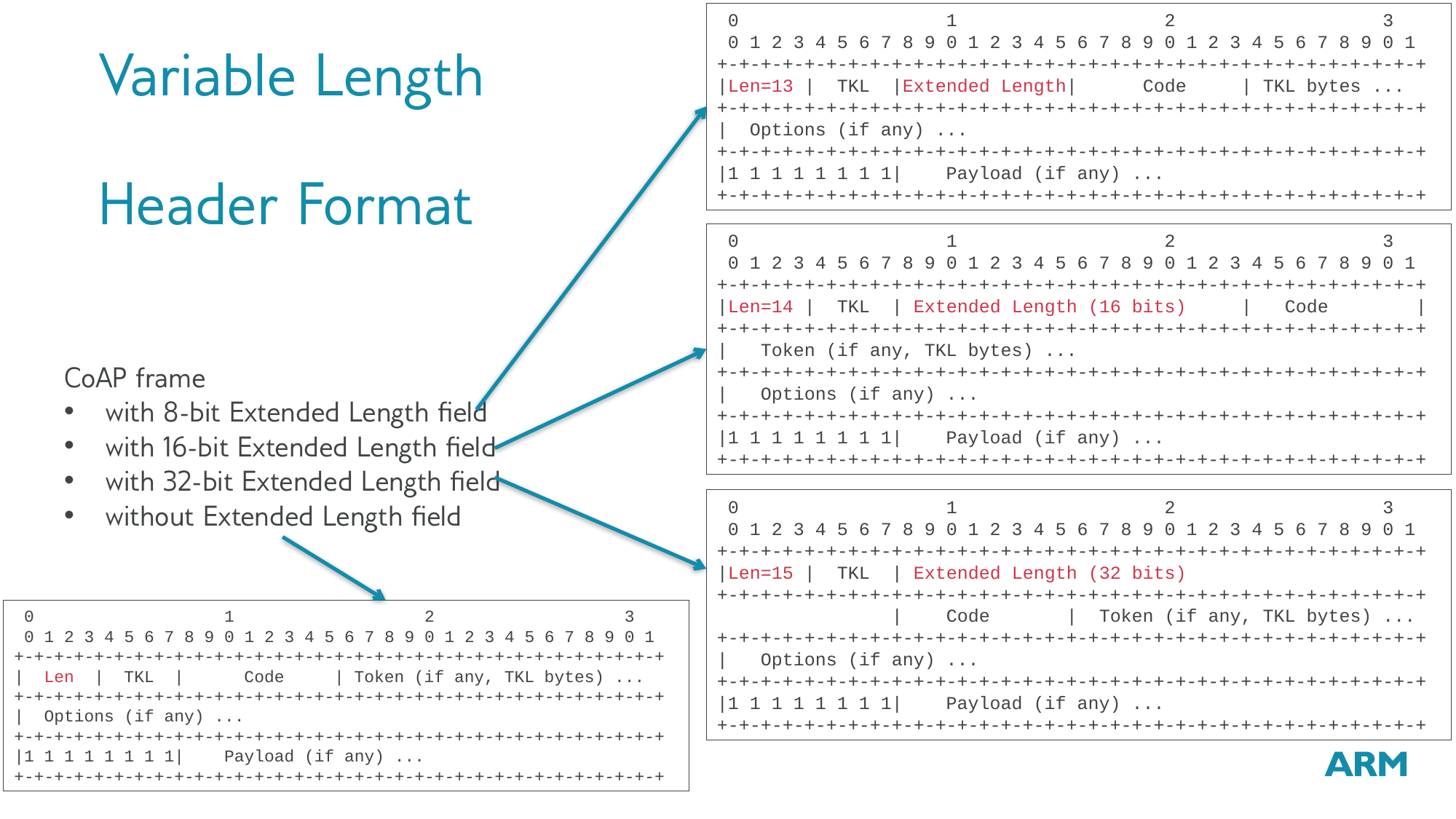

0                   1                   2                   3
 0 1 2 3 4 5 6 7 8 9 0 1 2 3 4 5 6 7 8 9 0 1 2 3 4 5 6 7 8 9 0 1
+-+-+-+-+-+-+-+-+-+-+-+-+-+-+-+-+-+-+-+-+-+-+-+-+-+-+-+-+-+-+-+-+
|Len=13 |  TKL  |Extended Length|      Code     | TKL bytes ...
+-+-+-+-+-+-+-+-+-+-+-+-+-+-+-+-+-+-+-+-+-+-+-+-+-+-+-+-+-+-+-+-+
|  Options (if any) ...
+-+-+-+-+-+-+-+-+-+-+-+-+-+-+-+-+-+-+-+-+-+-+-+-+-+-+-+-+-+-+-+-+
|1 1 1 1 1 1 1 1|    Payload (if any) ...
+-+-+-+-+-+-+-+-+-+-+-+-+-+-+-+-+-+-+-+-+-+-+-+-+-+-+-+-+-+-+-+-+
# Variable Length Header Format
 0                   1                   2                   3
 0 1 2 3 4 5 6 7 8 9 0 1 2 3 4 5 6 7 8 9 0 1 2 3 4 5 6 7 8 9 0 1
+-+-+-+-+-+-+-+-+-+-+-+-+-+-+-+-+-+-+-+-+-+-+-+-+-+-+-+-+-+-+-+-+
|Len=14 |  TKL  | Extended Length (16 bits)     |   Code        |
+-+-+-+-+-+-+-+-+-+-+-+-+-+-+-+-+-+-+-+-+-+-+-+-+-+-+-+-+-+-+-+-+
|   Token (if any, TKL bytes) ...
+-+-+-+-+-+-+-+-+-+-+-+-+-+-+-+-+-+-+-+-+-+-+-+-+-+-+-+-+-+-+-+-+
|   Options (if any) ...
+-+-+-+-+-+-+-+-+-+-+-+-+-+-+-+-+-+-+-+-+-+-+-+-+-+-+-+-+-+-+-+-+
|1 1 1 1 1 1 1 1|    Payload (if any) ...
+-+-+-+-+-+-+-+-+-+-+-+-+-+-+-+-+-+-+-+-+-+-+-+-+-+-+-+-+-+-+-+-+
CoAP frame
with 8-bit Extended Length field
with 16-bit Extended Length field
with 32-bit Extended Length field
without Extended Length field
 0                   1                   2                   3
 0 1 2 3 4 5 6 7 8 9 0 1 2 3 4 5 6 7 8 9 0 1 2 3 4 5 6 7 8 9 0 1
+-+-+-+-+-+-+-+-+-+-+-+-+-+-+-+-+-+-+-+-+-+-+-+-+-+-+-+-+-+-+-+-+
|Len=15 |  TKL  | Extended Length (32 bits)
+-+-+-+-+-+-+-+-+-+-+-+-+-+-+-+-+-+-+-+-+-+-+-+-+-+-+-+-+-+-+-+-+
                |    Code       |  Token (if any, TKL bytes) ...
+-+-+-+-+-+-+-+-+-+-+-+-+-+-+-+-+-+-+-+-+-+-+-+-+-+-+-+-+-+-+-+-+
|   Options (if any) ...
+-+-+-+-+-+-+-+-+-+-+-+-+-+-+-+-+-+-+-+-+-+-+-+-+-+-+-+-+-+-+-+-+
|1 1 1 1 1 1 1 1|    Payload (if any) ...
+-+-+-+-+-+-+-+-+-+-+-+-+-+-+-+-+-+-+-+-+-+-+-+-+-+-+-+-+-+-+-+-+
 0                   1                   2                   3
 0 1 2 3 4 5 6 7 8 9 0 1 2 3 4 5 6 7 8 9 0 1 2 3 4 5 6 7 8 9 0 1
+-+-+-+-+-+-+-+-+-+-+-+-+-+-+-+-+-+-+-+-+-+-+-+-+-+-+-+-+-+-+-+-+
|  Len  |  TKL  |      Code     | Token (if any, TKL bytes) ...
+-+-+-+-+-+-+-+-+-+-+-+-+-+-+-+-+-+-+-+-+-+-+-+-+-+-+-+-+-+-+-+-+
|  Options (if any) ...
+-+-+-+-+-+-+-+-+-+-+-+-+-+-+-+-+-+-+-+-+-+-+-+-+-+-+-+-+-+-+-+-+
|1 1 1 1 1 1 1 1|    Payload (if any) ...
+-+-+-+-+-+-+-+-+-+-+-+-+-+-+-+-+-+-+-+-+-+-+-+-+-+-+-+-+-+-+-+-+